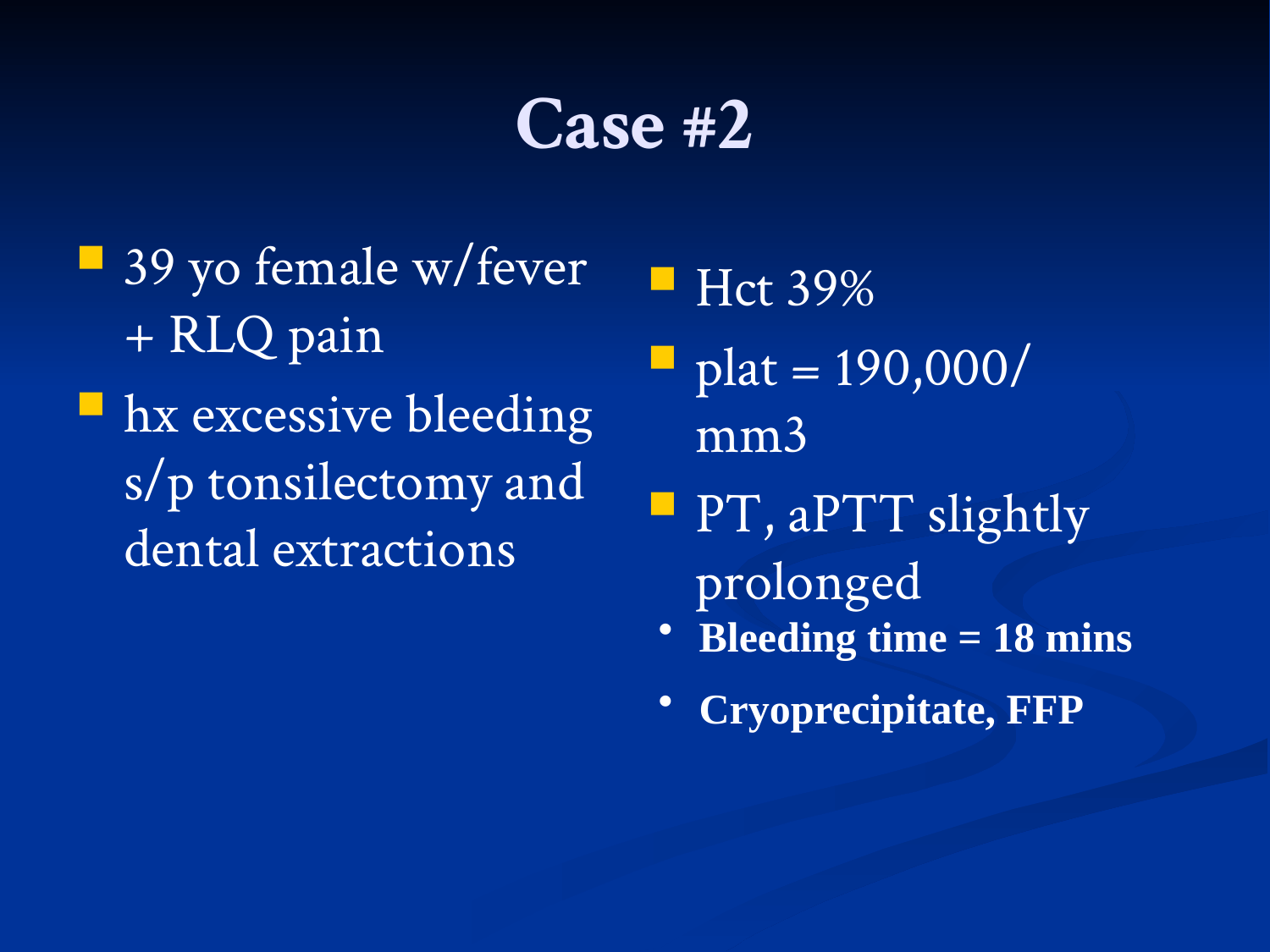

# Case #2
39 yo female w/fever + RLQ pain
hx excessive bleeding s/p tonsilectomy and dental extractions
Hct 39%
plat = 190,000/ mm3
PT, aPTT slightly prolonged

 Bleeding time = 18 mins
 Cryoprecipitate, FFP